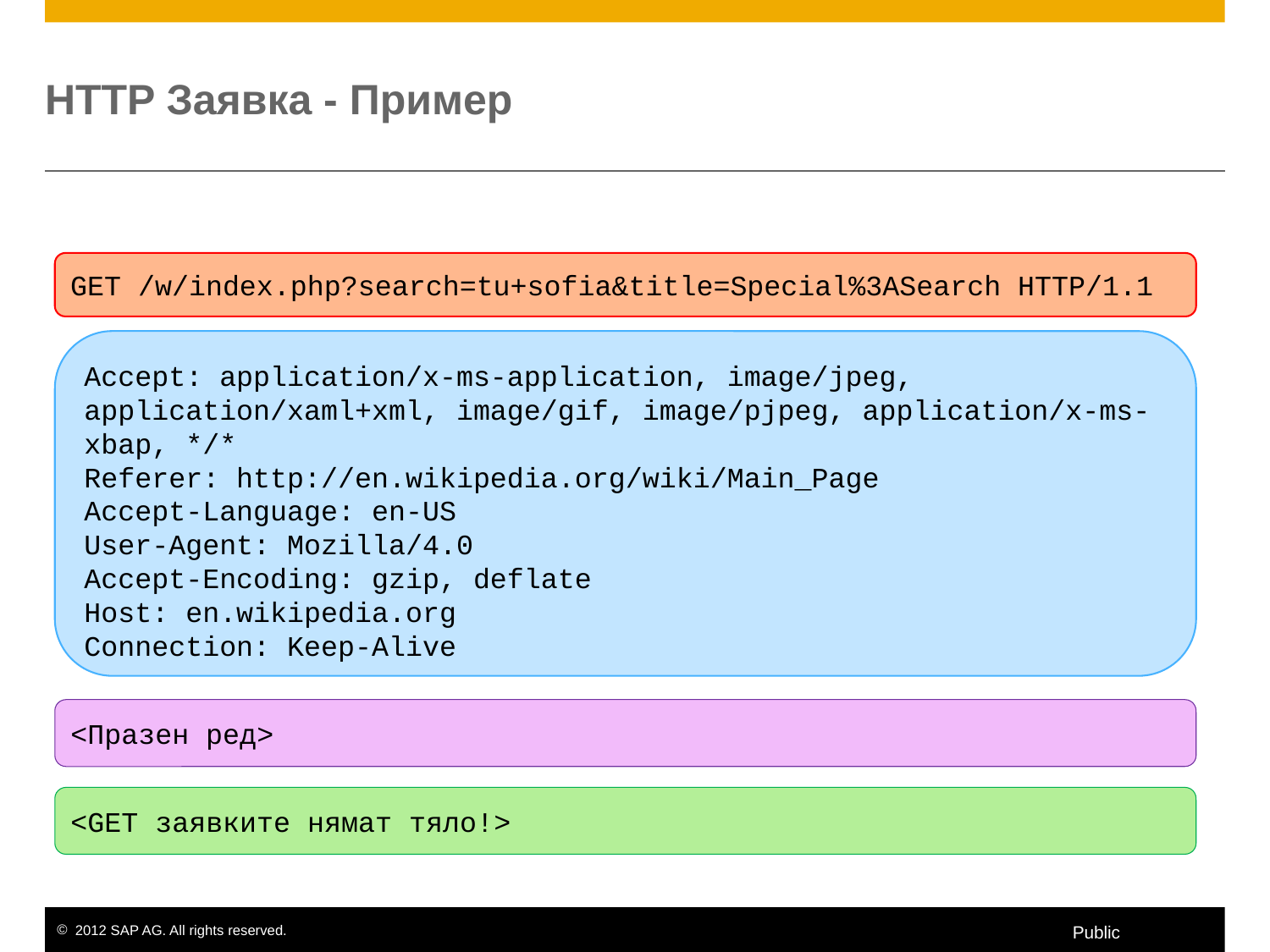

# HTTP Заявка - Пример

GET /w/index.php?search=tu+sofia&title=Special%3ASearch HTTP/1.1
Accept: application/x-ms-application, image/jpeg, application/xaml+xml, image/gif, image/pjpeg, application/x-ms-xbap, */*
Referer: http://en.wikipedia.org/wiki/Main_Page
Accept-Language: en-US
User-Agent: Mozilla/4.0
Accept-Encoding: gzip, deflate
Host: en.wikipedia.org
Connection: Keep-Alive
<Празен ред>
<GET заявките нямат тяло!>